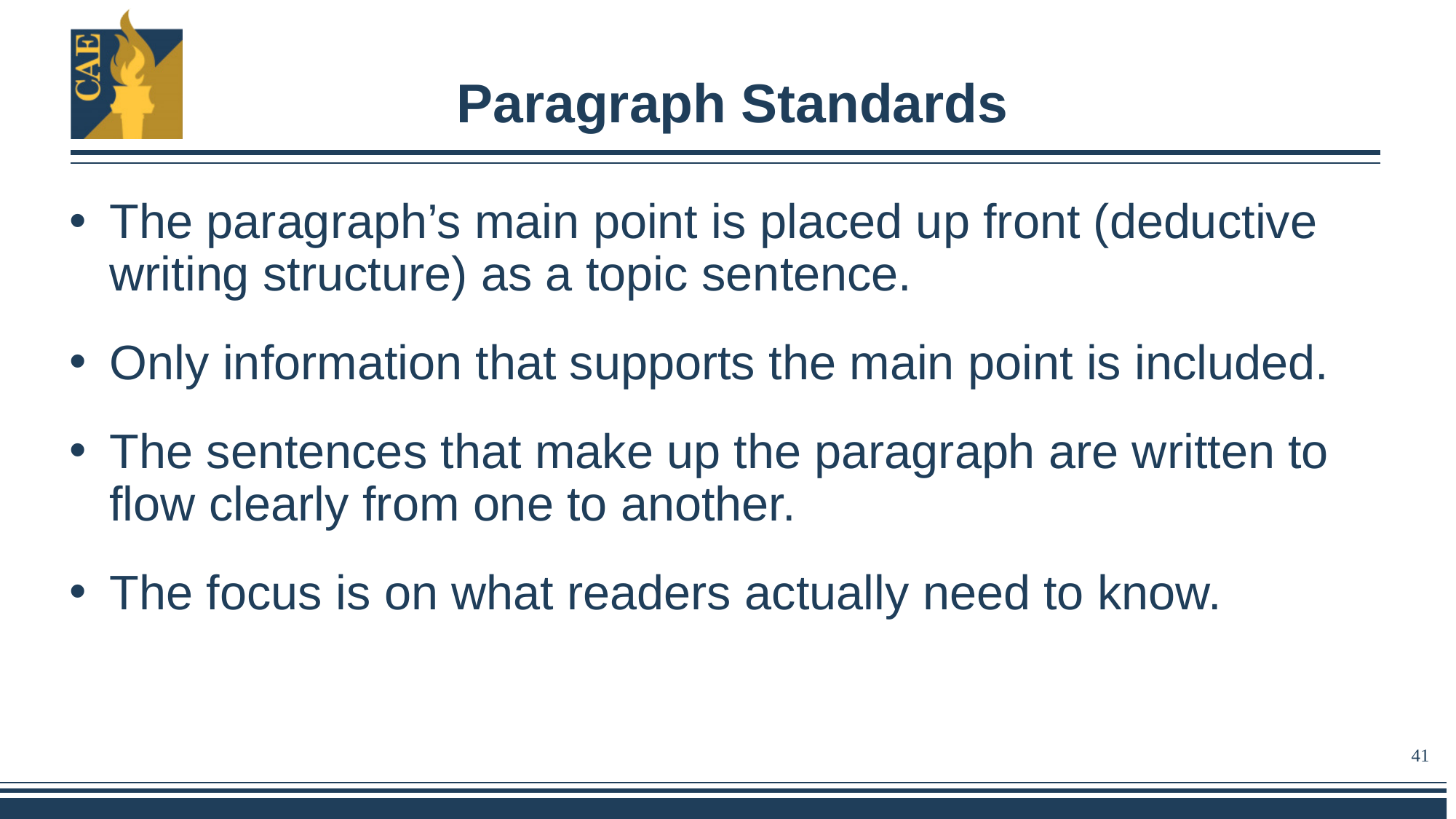

# Paragraph Standards
The paragraph’s main point is placed up front (deductive writing structure) as a topic sentence.
Only information that supports the main point is included.
The sentences that make up the paragraph are written to flow clearly from one to another.
The focus is on what readers actually need to know.

41